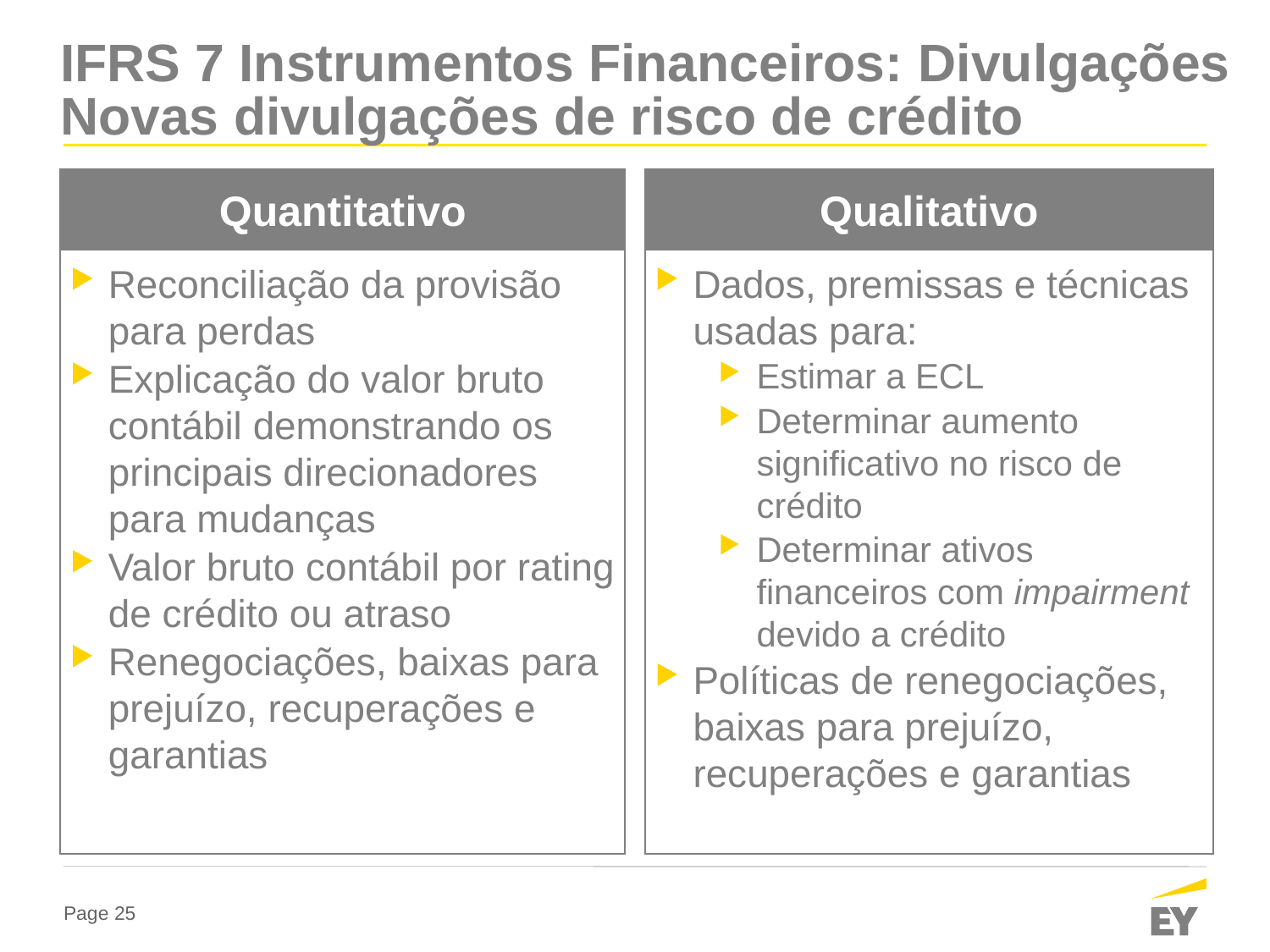

# IFRS 7 Instrumentos Financeiros: Divulgações Novas divulgações de risco de crédito
Quantitativo
Qualitativo
Reconciliação da provisão para perdas
Explicação do valor bruto contábil demonstrando os principais direcionadores para mudanças
Valor bruto contábil por rating de crédito ou atraso
Renegociações, baixas para prejuízo, recuperações e garantias

Dados, premissas e técnicas usadas para:
Estimar a ECL
Determinar aumento significativo no risco de crédito
Determinar ativos financeiros com impairment devido a crédito
Políticas de renegociações, baixas para prejuízo, recuperações e garantias